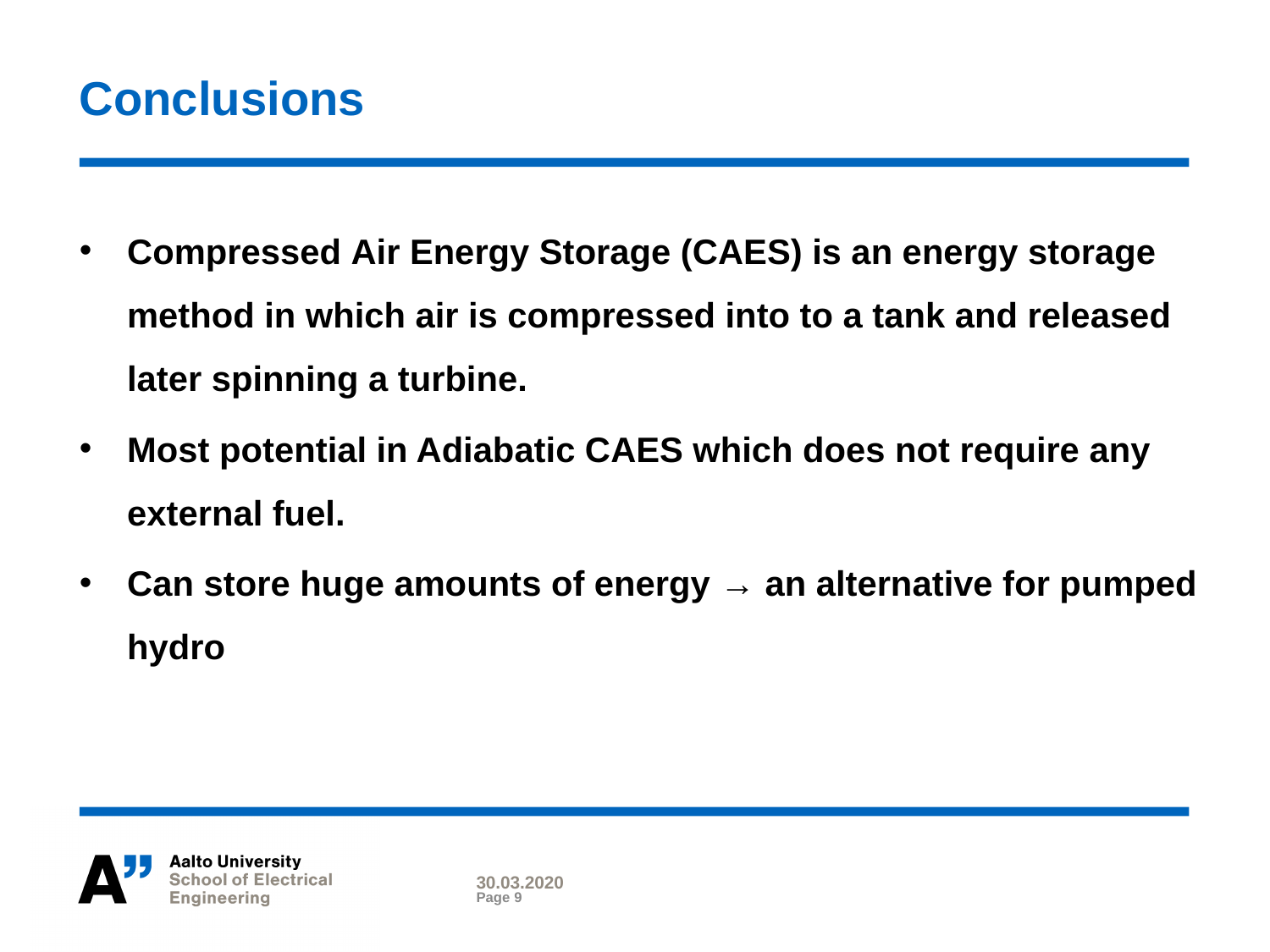

# Conclusions
Compressed Air Energy Storage (CAES) is an energy storage method in which air is compressed into to a tank and released later spinning a turbine.
Most potential in Adiabatic CAES which does not require any external fuel.
Can store huge amounts of energy → an alternative for pumped hydro

30.03.2020

Page 9